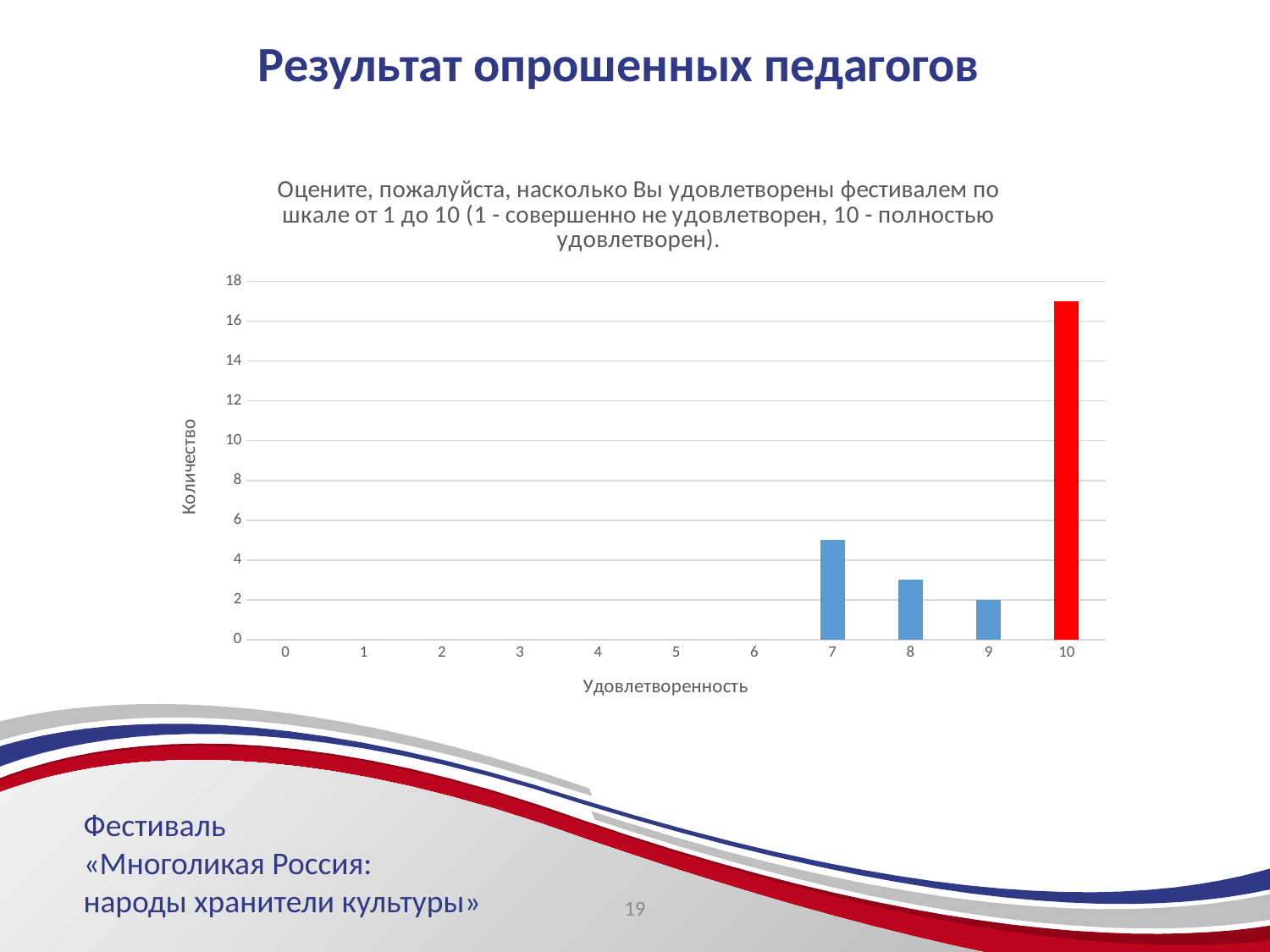

# Результат опрошенных педагогов

### Chart: Оцените, пожалуйста, насколько Вы удовлетворены фестивалем по шкале от 1 до 10 (1 - совершенно не удовлетворен, 10 - полностью удовлетворен).

| Category |  |
|---|---|
| 0 | 0.0 |
| 1 | 0.0 |
| 2 | 0.0 |
| 3 | 0.0 |
| 4 | 0.0 |
| 5 | 0.0 |
| 6 | 0.0 |
| 7 | 5.0 |
| 8 | 3.0 |
| 9 | 2.0 |
| 10 | 17.0 |
Фестиваль
«Многоликая Россия:
народы хранители культуры»
19